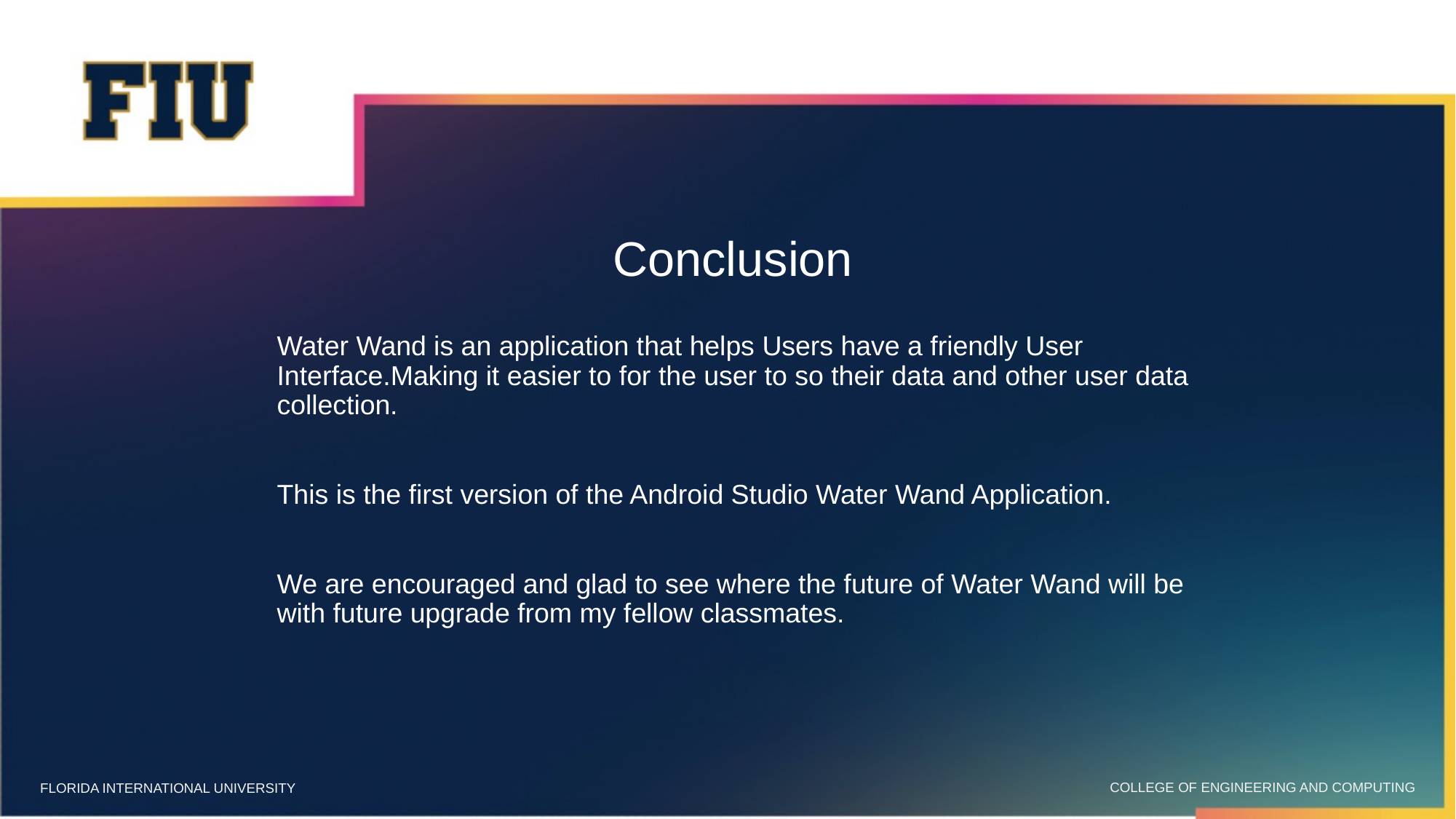

# Conclusion
Water Wand is an application that helps Users have a friendly User Interface.Making it easier to for the user to so their data and other user data collection.

This is the first version of the Android Studio Water Wand Application.

We are encouraged and glad to see where the future of Water Wand will be with future upgrade from my fellow classmates.